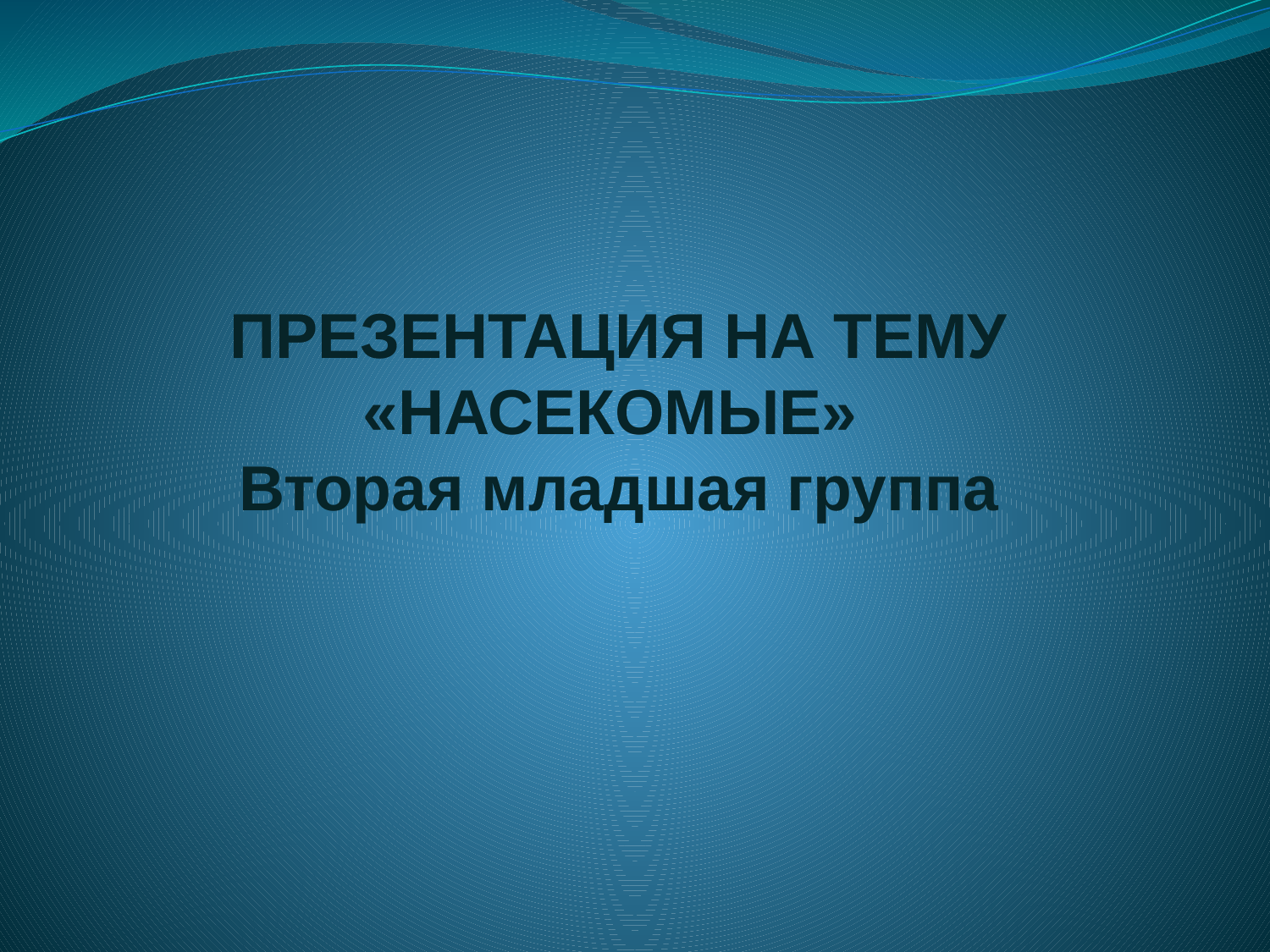

# ПРЕЗЕНТАЦИЯ НА ТЕМУ «НАСЕКОМЫЕ» Вторая младшая группа